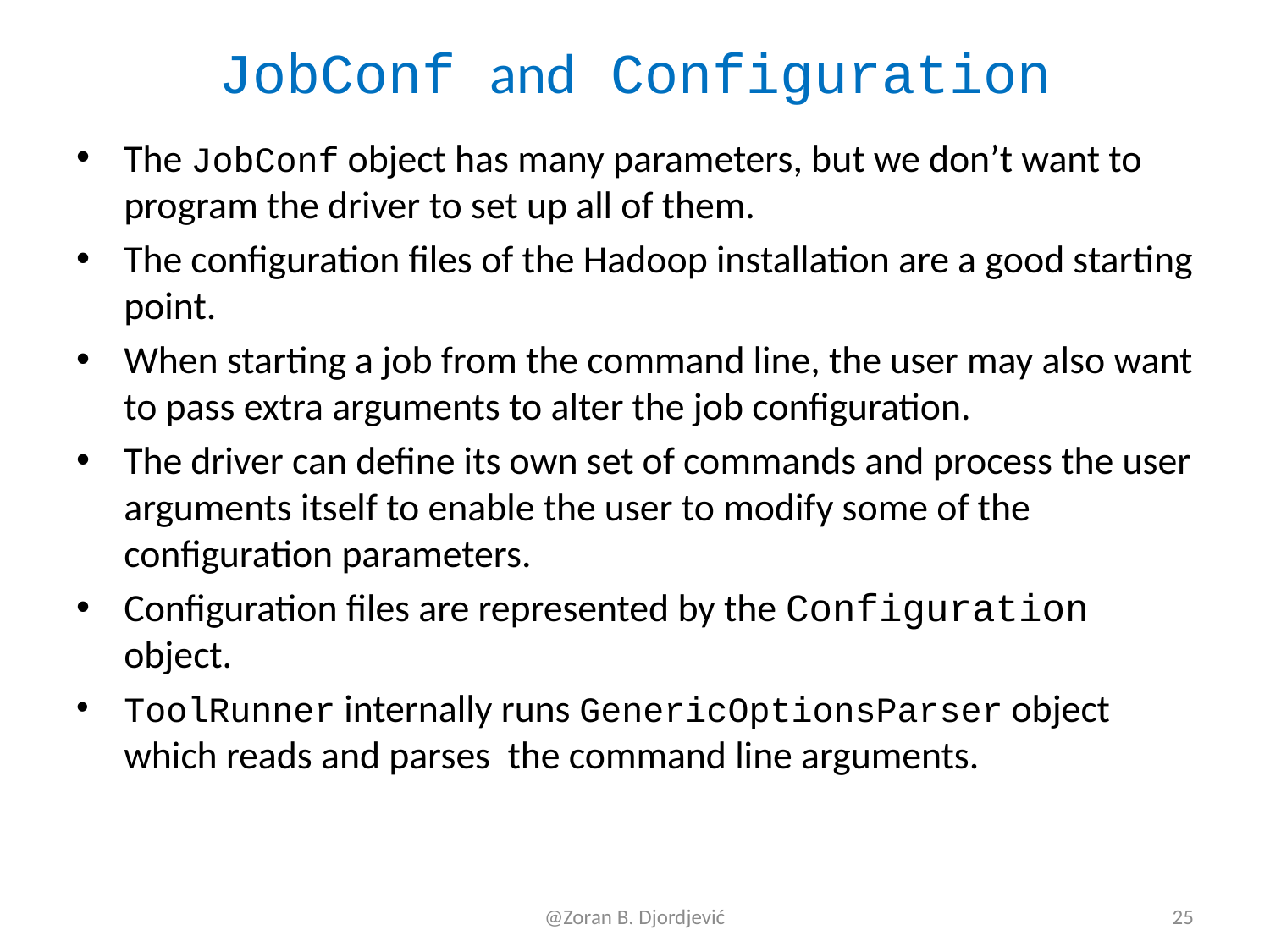

# JobConf and Configuration
The JobConf object has many parameters, but we don’t want to program the driver to set up all of them.
The configuration files of the Hadoop installation are a good starting point.
When starting a job from the command line, the user may also want to pass extra arguments to alter the job configuration.
The driver can define its own set of commands and process the user arguments itself to enable the user to modify some of the configuration parameters.
Configuration files are represented by the Configuration object.
ToolRunner internally runs GenericOptionsParser object which reads and parses  the command line arguments.
@Zoran B. Djordjević
25